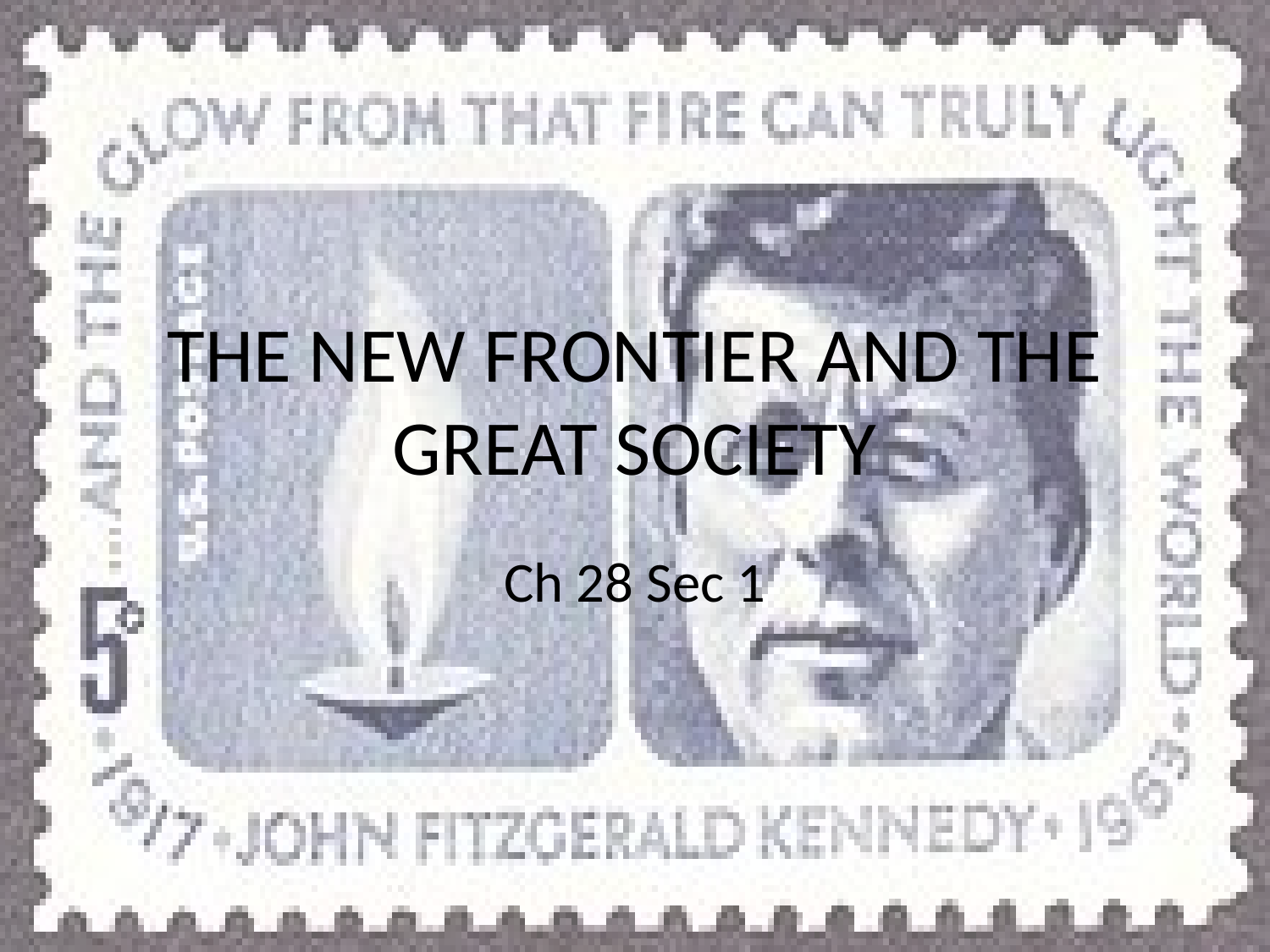

# THE NEW FRONTIER AND THE GREAT SOCIETY
Ch 28 Sec 1